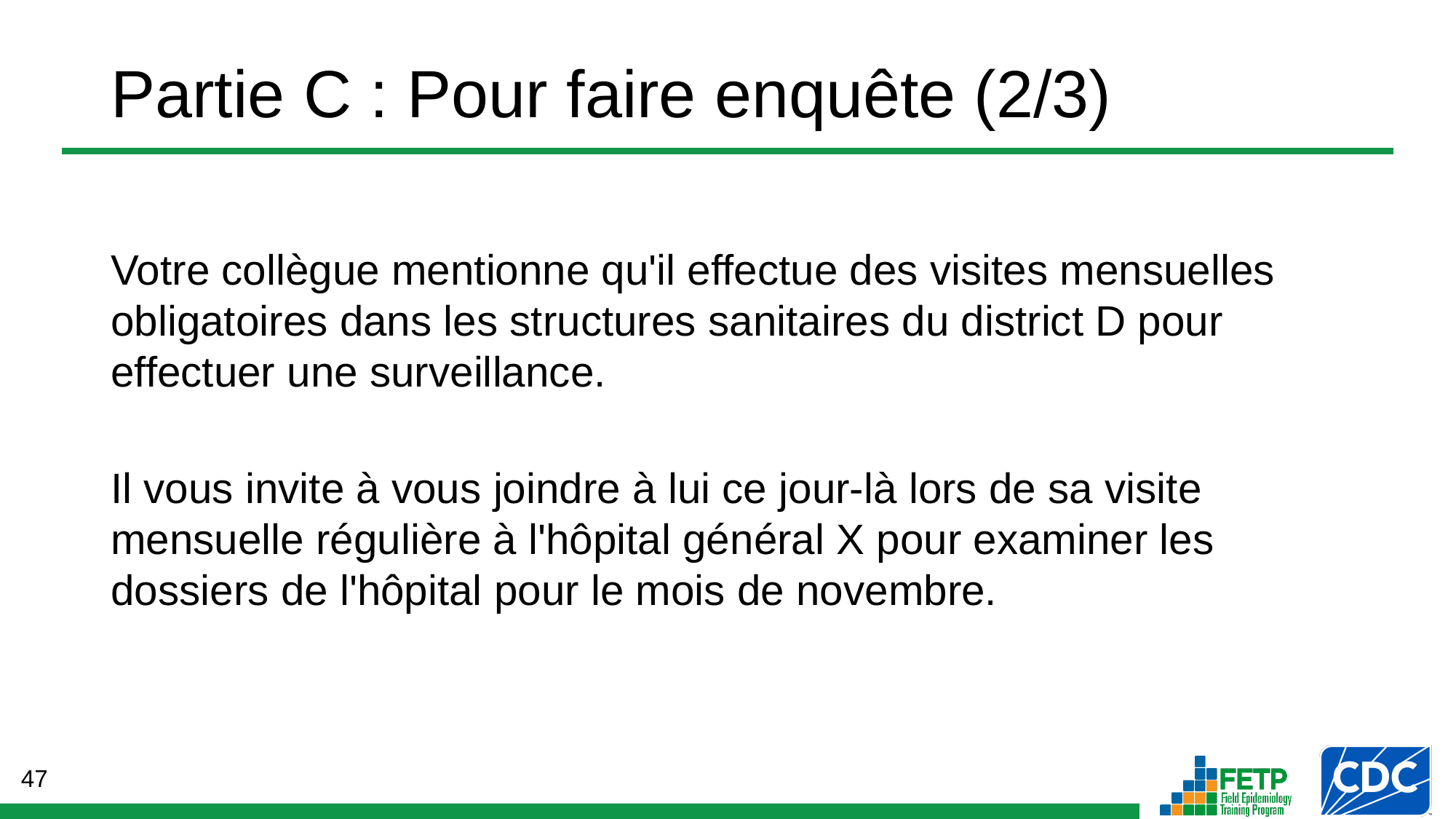

# Partie C : Pour faire enquête (2/3)
Votre collègue mentionne qu'il effectue des visites mensuelles obligatoires dans les structures sanitaires du district D pour effectuer une surveillance.

Il vous invite à vous joindre à lui ce jour-là lors de sa visite mensuelle régulière à l'hôpital général X pour examiner les dossiers de l'hôpital pour le mois de novembre.